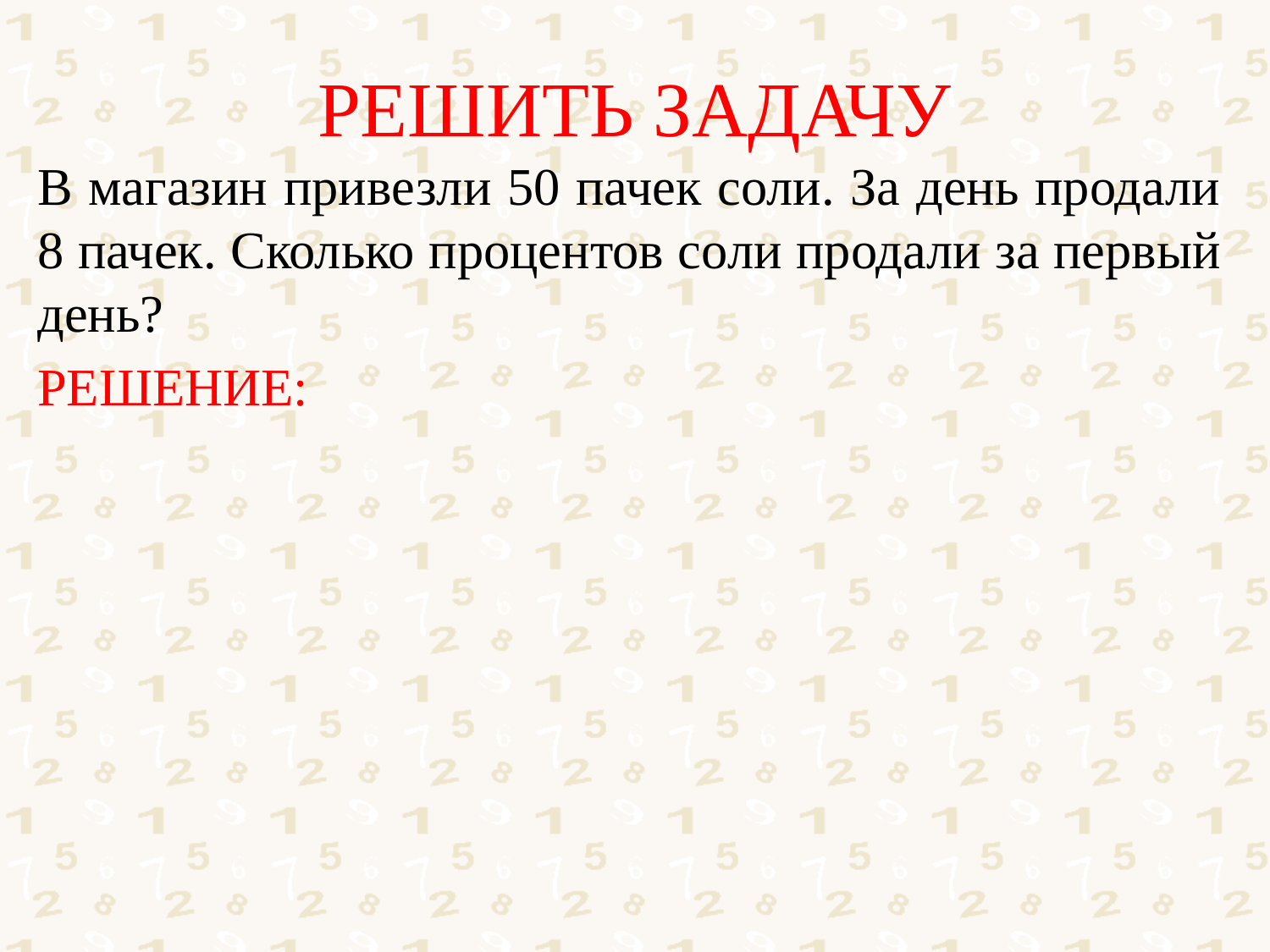

# РЕШИТЬ ЗАДАЧУ
В магазин привезли 50 пачек соли. За день продали 8 пачек. Сколько процентов соли продали за первый день?
РЕШЕНИЕ: